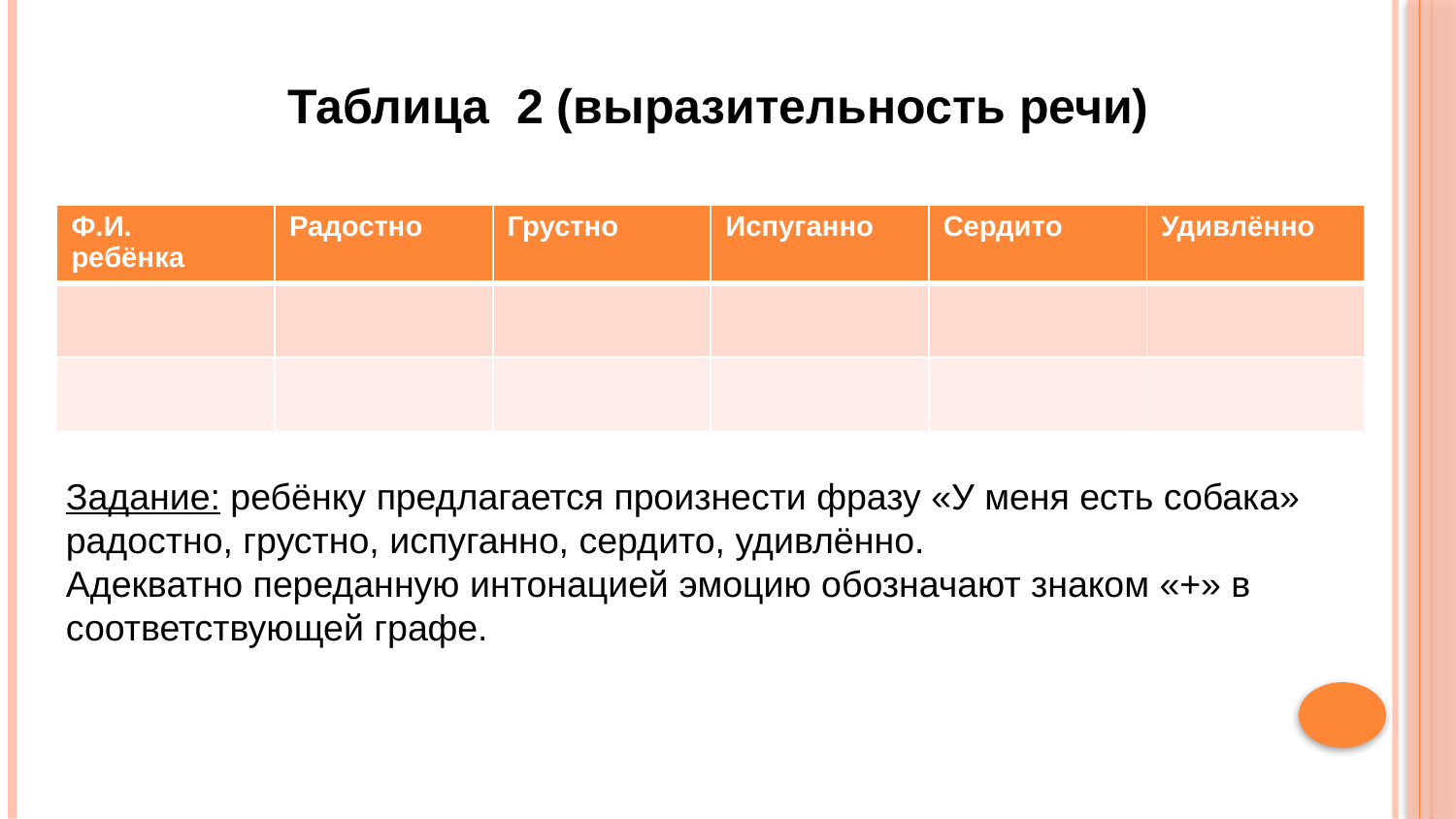

Таблица  2 (выразительность речи)
| Ф.И. ребёнка | Радостно | Грустно | Испуганно | Сердито | Удивлённо |
| --- | --- | --- | --- | --- | --- |
|  |  |  |  |  |  |
|  |  |  |  |  |  |
Задание: ребёнку предлагается произнести фразу «У меня есть собака» радостно, грустно, испуганно, сердито, удивлённо.
Адекватно переданную интонацией эмоцию обозначают знаком «+» в соответствующей графе.